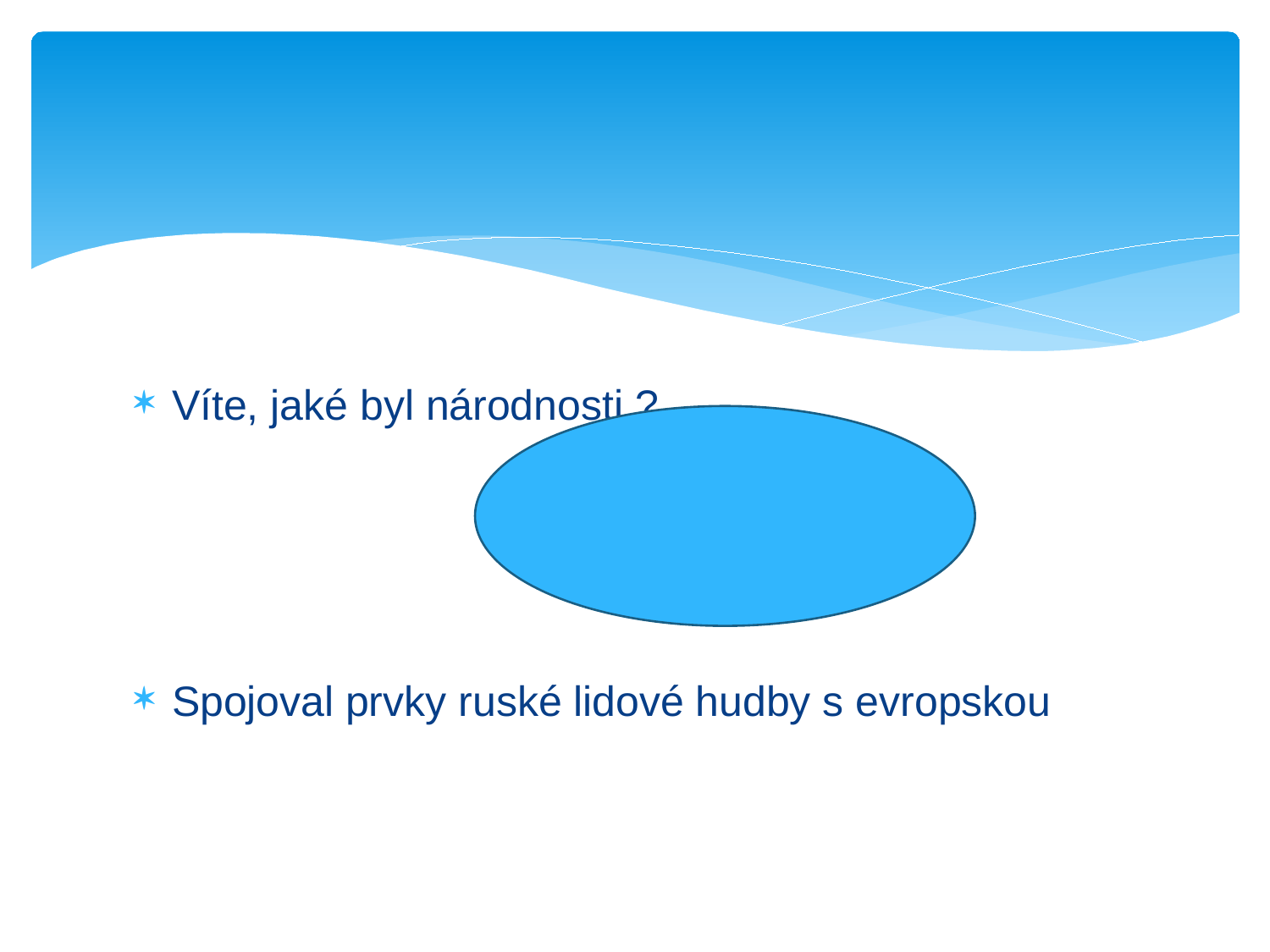

#
Víte, jaké byl národnosti ?

                                            ruské

Spojoval prvky ruské lidové hudby s evropskou